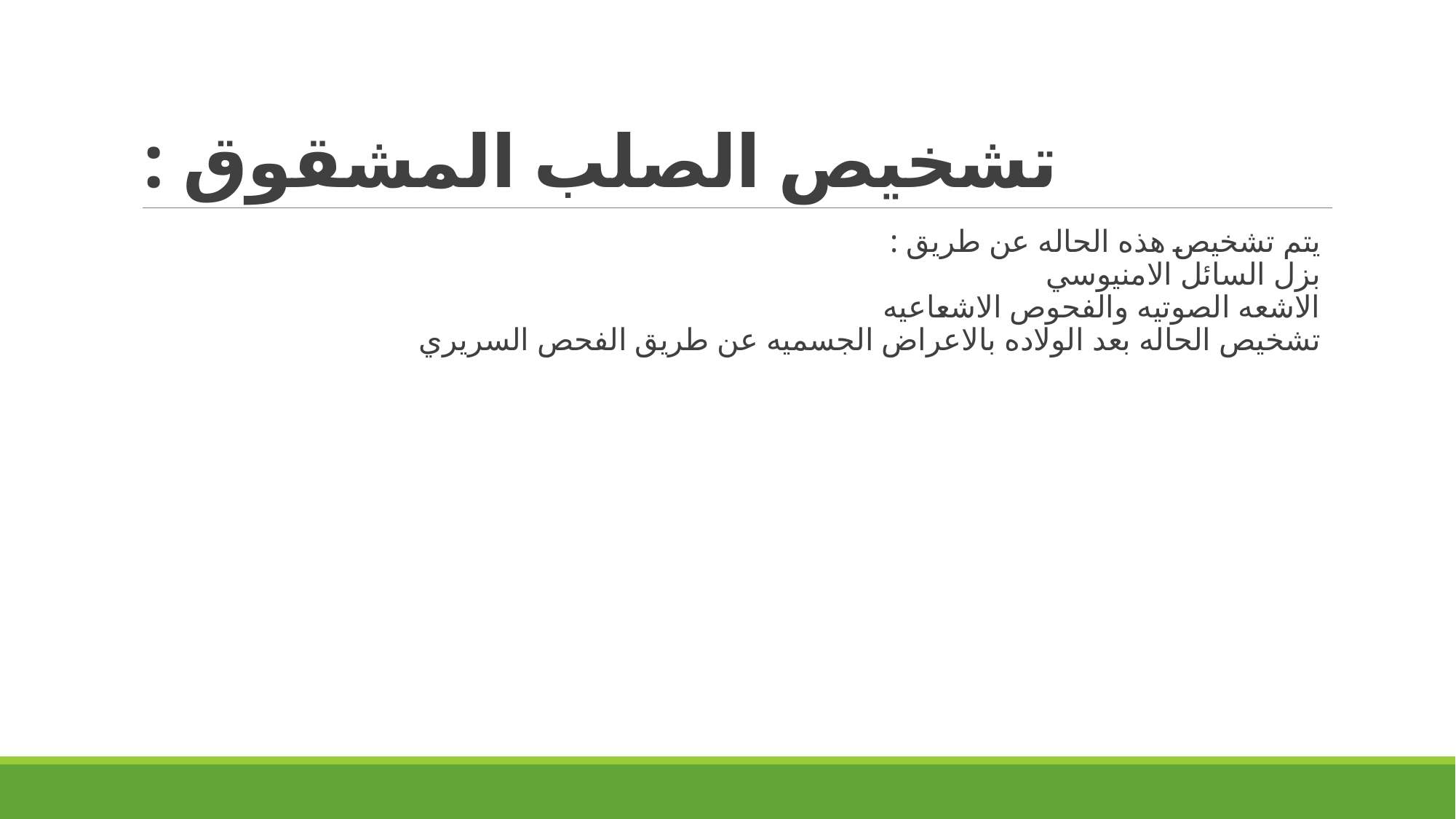

# تشخيص الصلب المشقوق :
يتم تشخيص هذه الحاله عن طريق :
بزل السائل الامنيوسي
الاشعه الصوتيه والفحوص الاشعاعيه
تشخيص الحاله بعد الولاده بالاعراض الجسميه عن طريق الفحص السريري